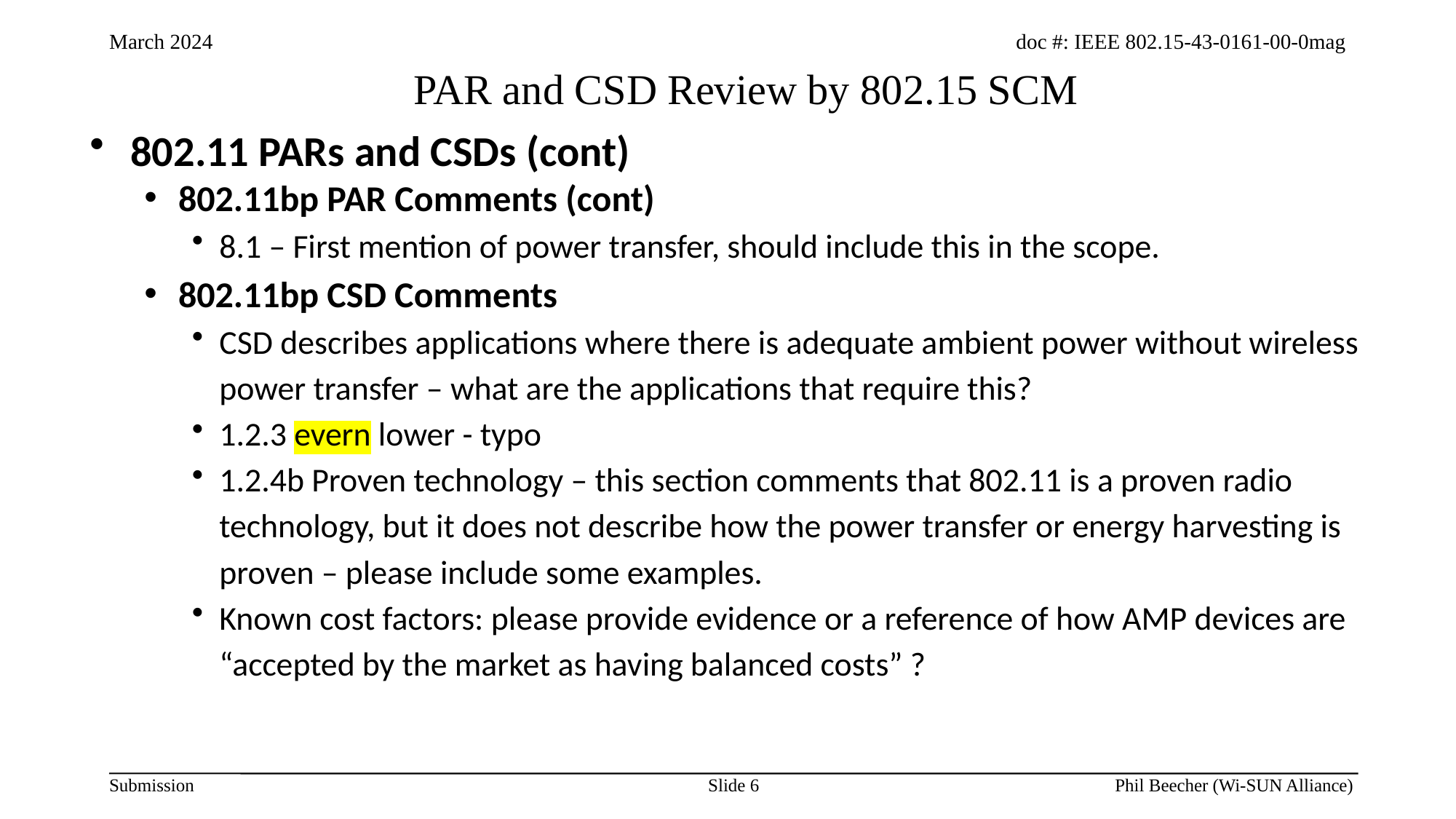

# PAR and CSD Review by 802.15 SCM
802.11 PARs and CSDs (cont)
802.11bp PAR Comments (cont)
8.1 – First mention of power transfer, should include this in the scope.
802.11bp CSD Comments
CSD describes applications where there is adequate ambient power without wireless power transfer – what are the applications that require this?
1.2.3 evern lower - typo
1.2.4b Proven technology – this section comments that 802.11 is a proven radio technology, but it does not describe how the power transfer or energy harvesting is proven – please include some examples.
Known cost factors: please provide evidence or a reference of how AMP devices are “accepted by the market as having balanced costs” ?

Slide 6
Phil Beecher (Wi-SUN Alliance)